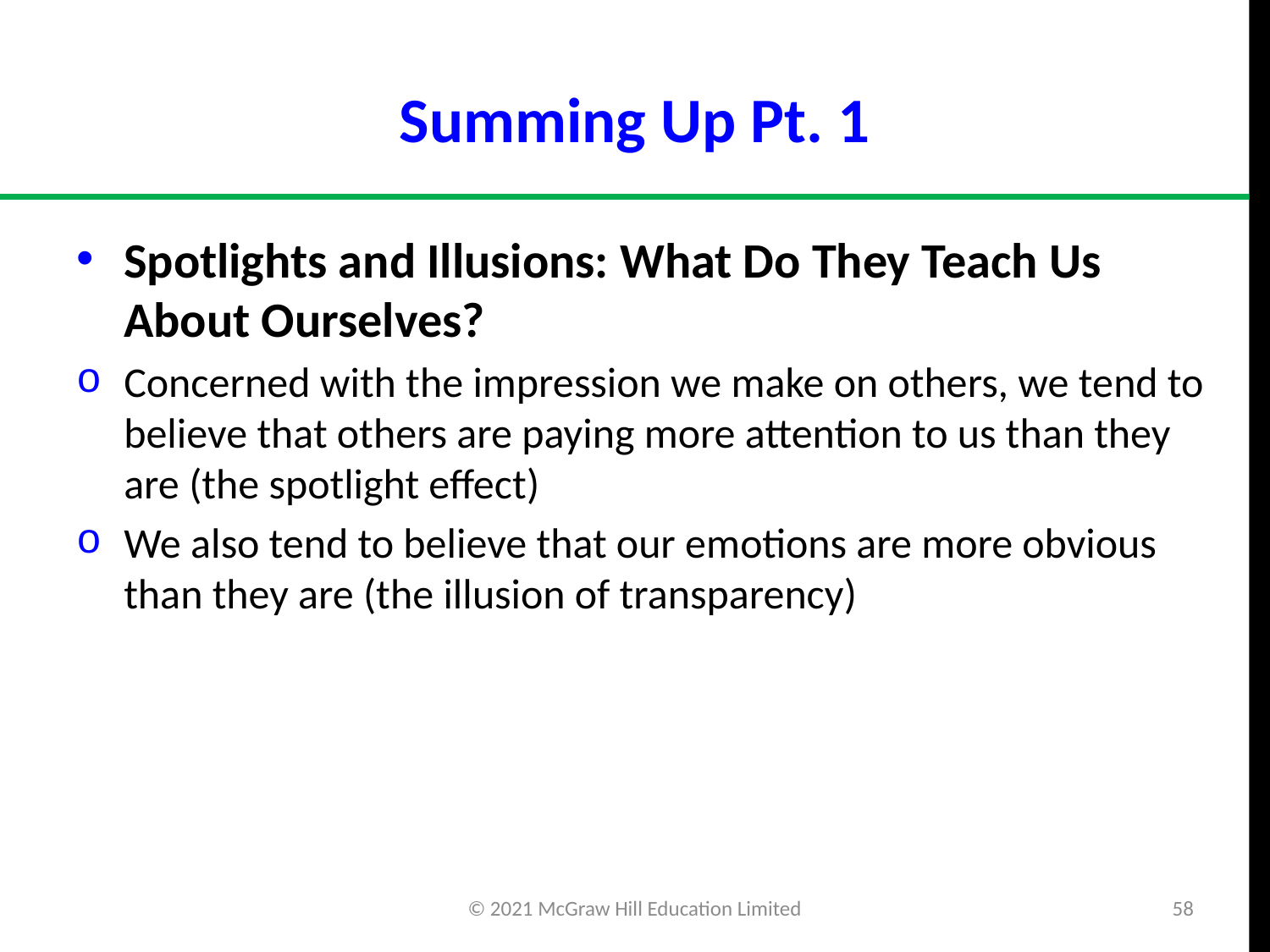

# Summing Up Pt. 1
Spotlights and Illusions: What Do They Teach Us        About Ourselves?
Concerned with the impression we make on others, we tend to believe that others are paying more attention to us than they are (the spotlight effect)
We also tend to believe that our emotions are more obvious than they are (the illusion of transparency)

© 2021 McGraw Hill Education Limited
58